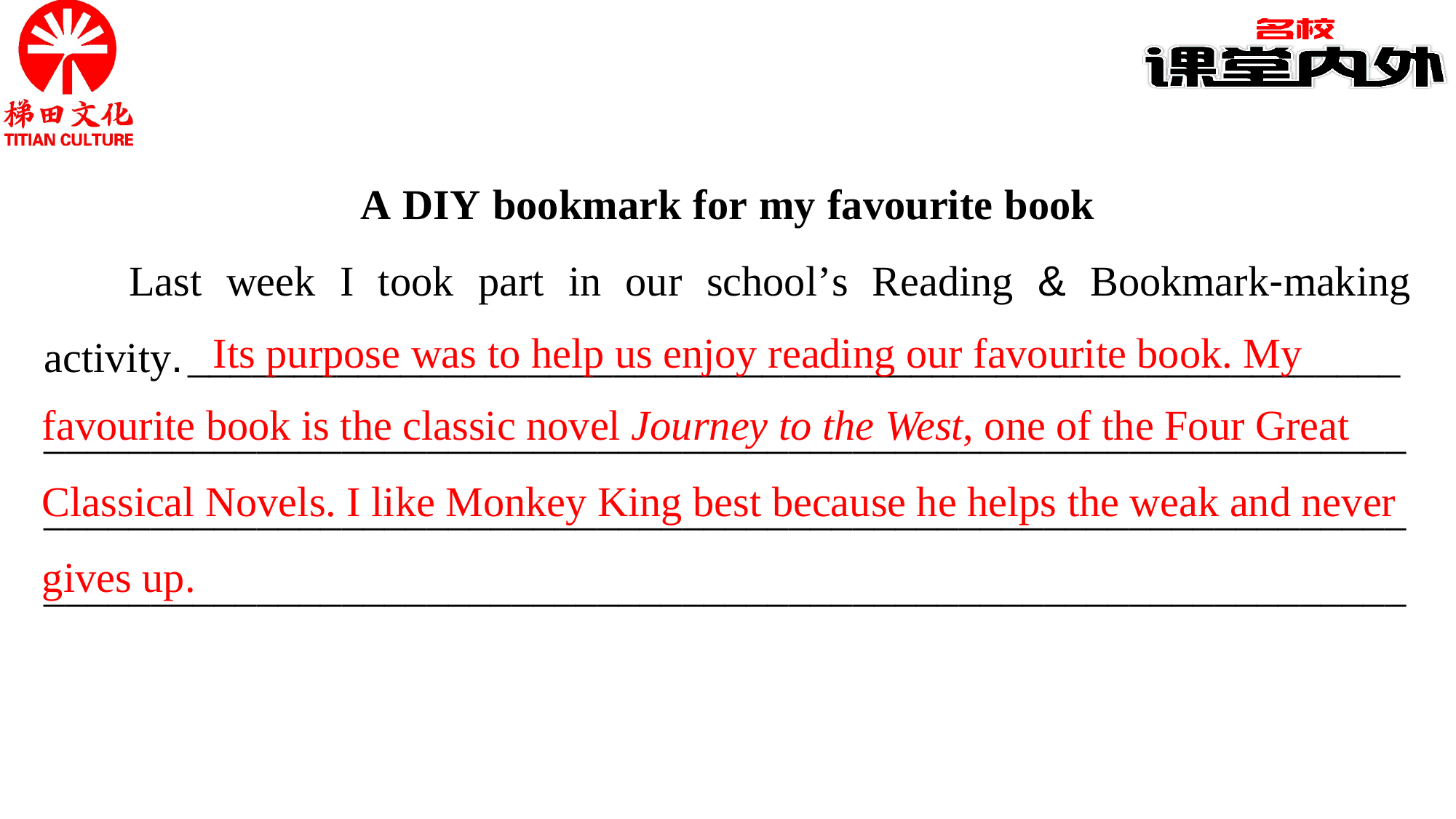

A DIY bookmark for my favourite book
Last week I took part in our school’s Reading & Bookmark-making activity. _________________________________________________________
________________________________________________________________
________________________________________________________________
________________________________________________________________
Its purpose was to help us enjoy reading our favourite book. My
favourite book is the classic novel Journey to the West, one of the Four Great
Classical Novels. I like Monkey King best because he helps the weak and never
gives up.